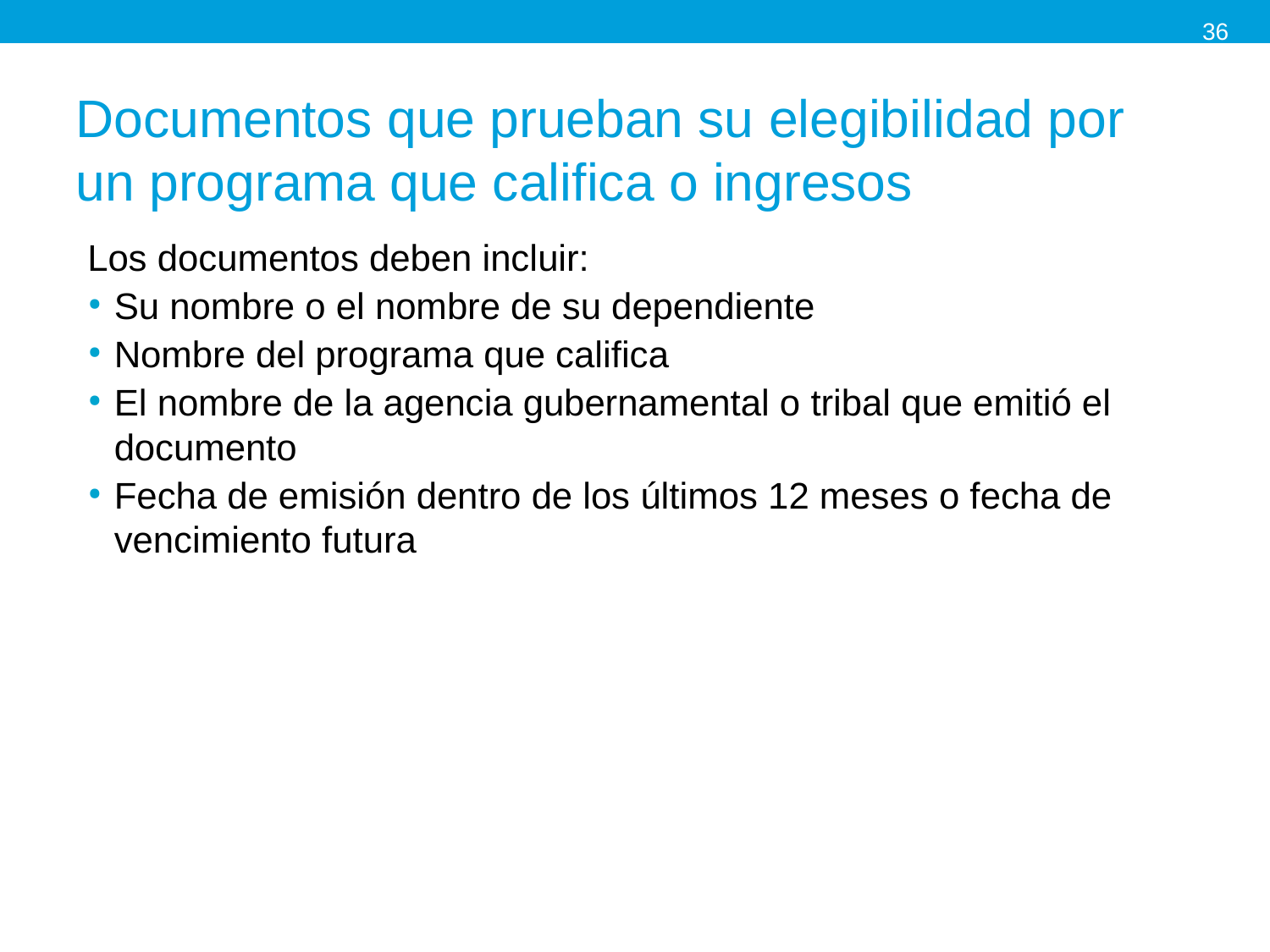

36
# Documentos que prueban su elegibilidad por un programa que califica o ingresos
Los documentos deben incluir:
Su nombre o el nombre de su dependiente
Nombre del programa que califica
El nombre de la agencia gubernamental o tribal que emitió el documento
Fecha de emisión dentro de los últimos 12 meses o fecha de vencimiento futura